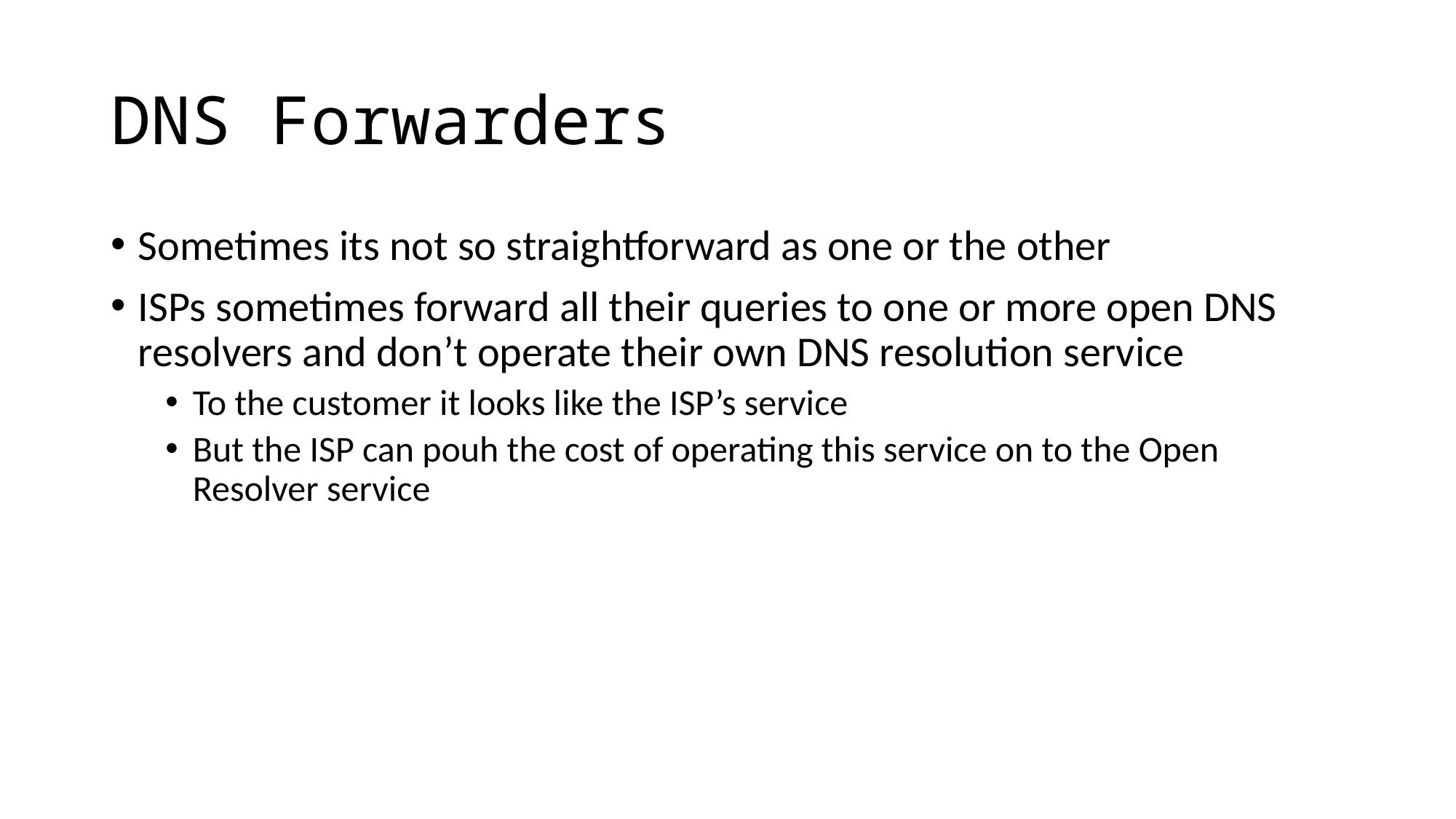

# DNS Forwarders
Sometimes its not so straightforward as one or the other
ISPs sometimes forward all their queries to one or more open DNS resolvers and don’t operate their own DNS resolution service
To the customer it looks like the ISP’s service
But the ISP can pouh the cost of operating this service on to the Open Resolver service